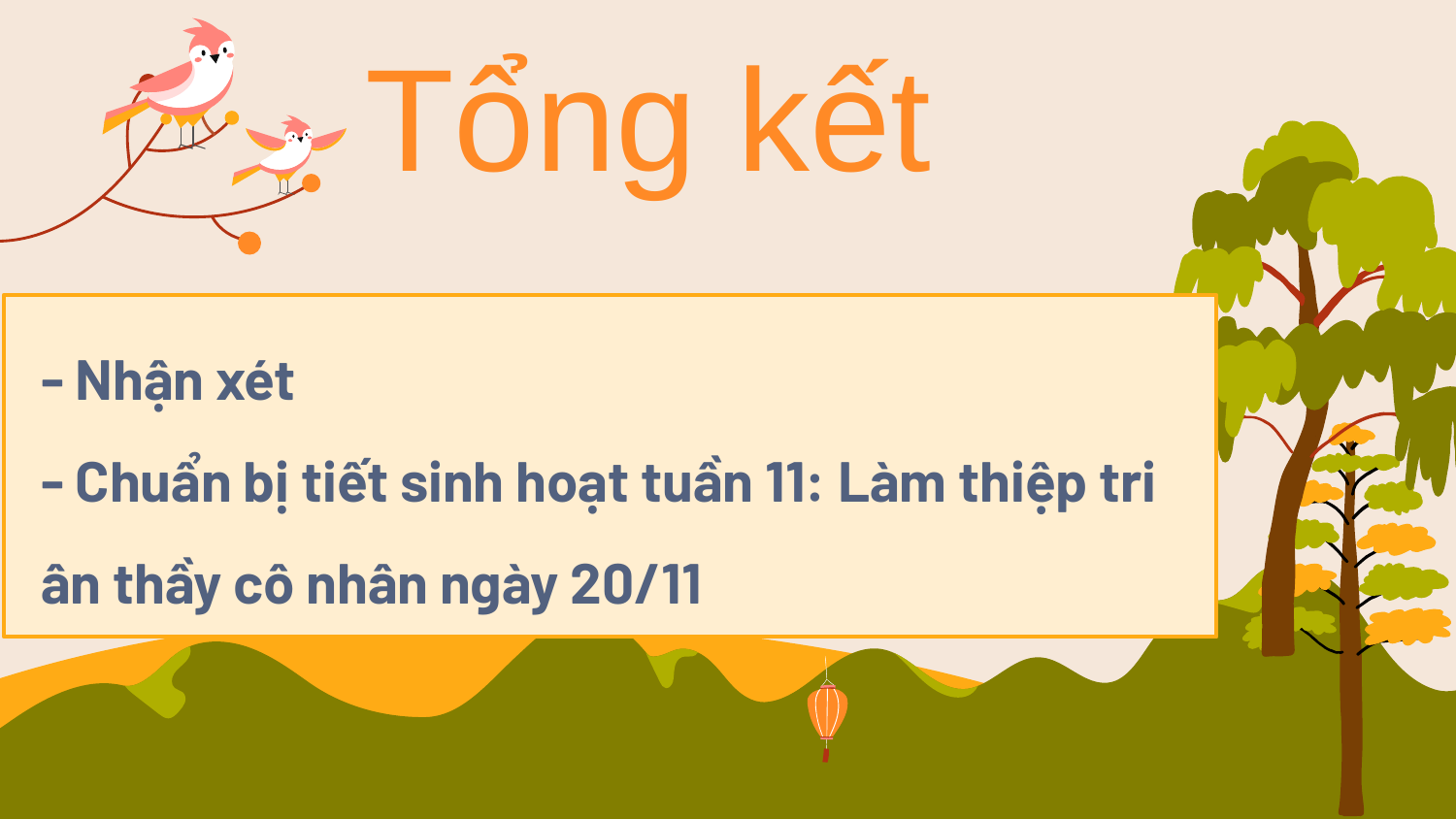

# Tổng kết

- Nhận xét
- Chuẩn bị tiết sinh hoạt tuần 11: Làm thiệp tri ân thầy cô nhân ngày 20/11